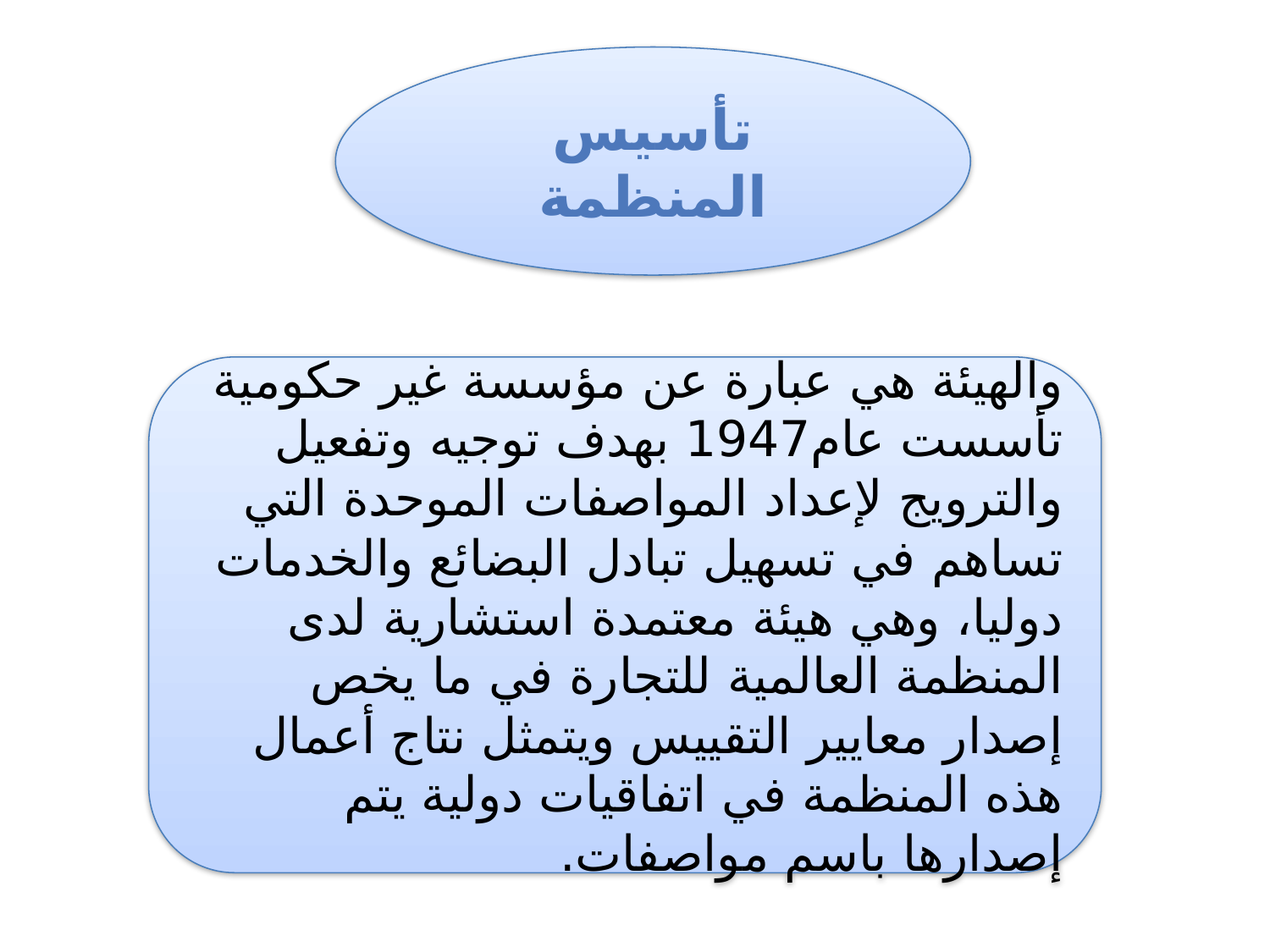

تأسيس المنظمة
والهيئة هي عبارة عن مؤسسة غير حكومية تأسست عام1947 بهدف توجيه وتفعيل والترويج لإعداد المواصفات الموحدة التي تساهم في تسهيل تبادل البضائع والخدمات دوليا، وهي هيئة معتمدة استشارية لدى المنظمة العالمية للتجارة في ما يخص إصدار معايير التقييس ويتمثل نتاج أعمال هذه المنظمة في اتفاقيات دولية يتم إصدارها باسم مواصفات.